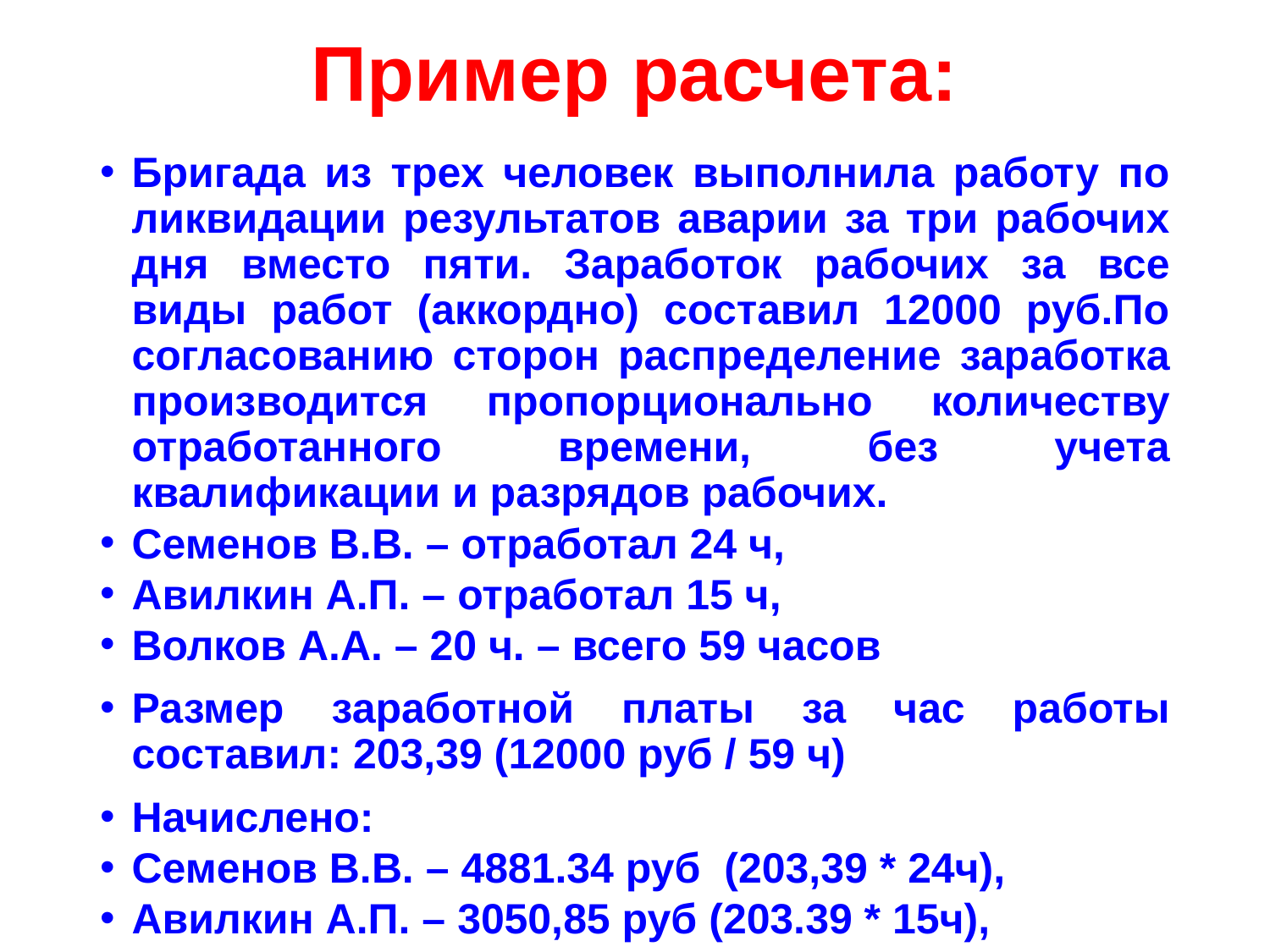

# Пример расчета:
Бригада из трех человек выполнила работу по ликвидации результатов аварии за три рабочих дня вместо пяти. Заработок рабочих за все виды работ (аккордно) составил 12000 руб.По согласованию сторон распределение заработка производится пропорционально количеству отработанного времени, без учета квалификации и разрядов рабочих.
Семенов В.В. – отработал 24 ч,
Авилкин А.П. – отработал 15 ч,
Волков А.А. – 20 ч. – всего 59 часов
Размер заработной платы за час работы составил: 203,39 (12000 руб / 59 ч)
Начислено:
Семенов В.В. – 4881.34 руб  (203,39 * 24ч),
Авилкин А.П. – 3050,85 руб (203.39 * 15ч),
Волков А.А. –  4067 руб (203,39 * 20ч)